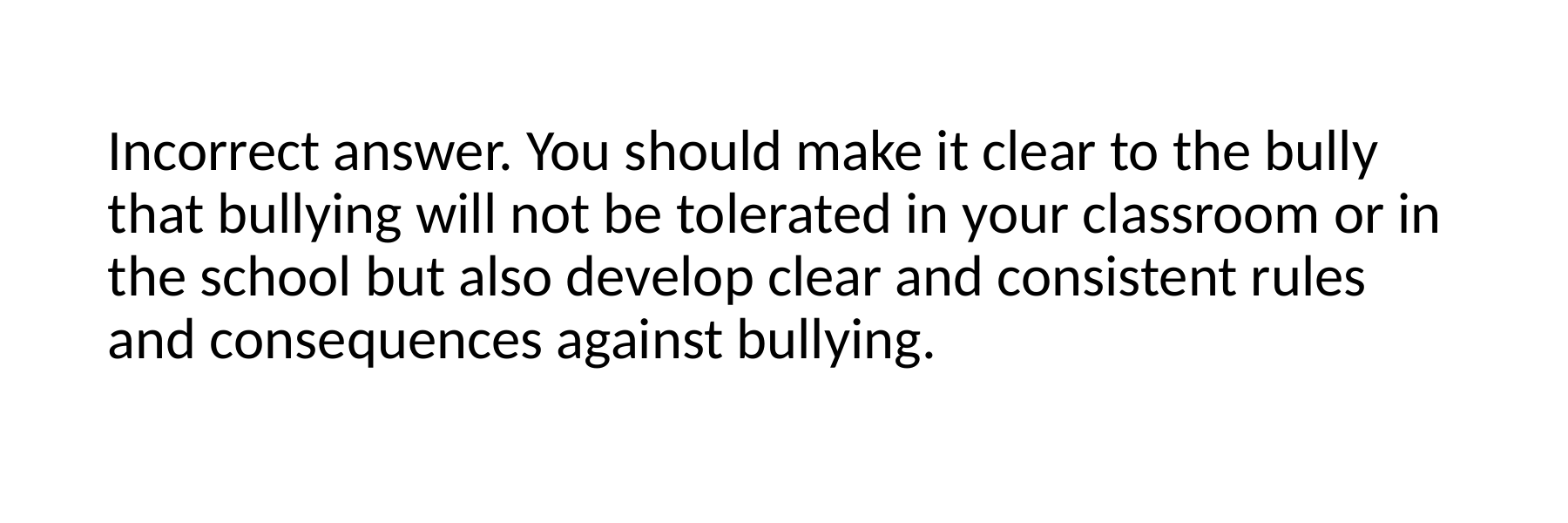

Incorrect answer. You should make it clear to the bully that bullying will not be tolerated in your classroom or in the school but also develop clear and consistent rules and consequences against bullying.